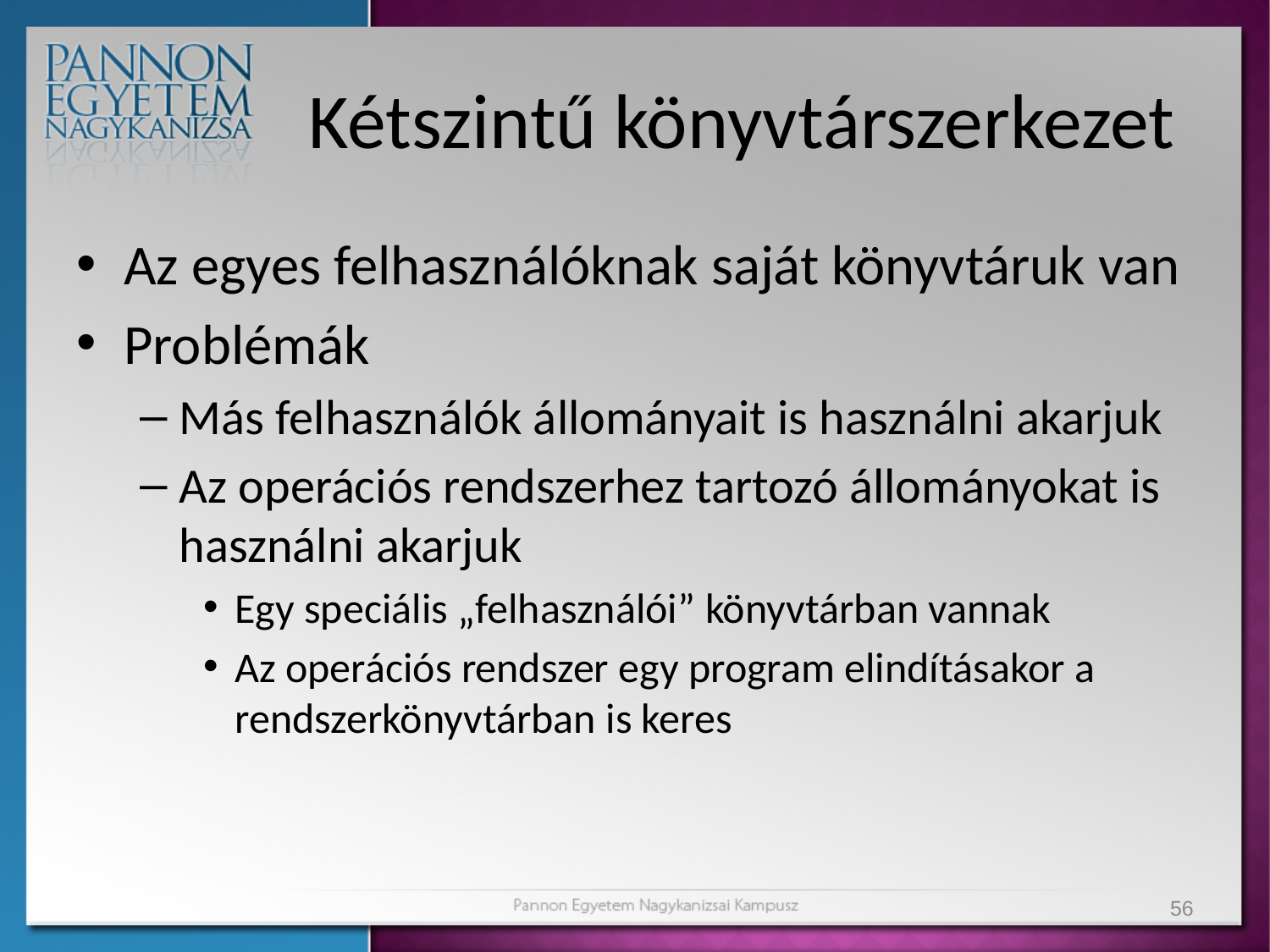

# Kétszintű könyvtárszerkezet
Az egyes felhasználóknak saját könyvtáruk van
Problémák
Más felhasználók állományait is használni akarjuk
Az operációs rendszerhez tartozó állományokat is használni akarjuk
Egy speciális „felhasználói” könyvtárban vannak
Az operációs rendszer egy program elindításakor a rendszerkönyvtárban is keres
56